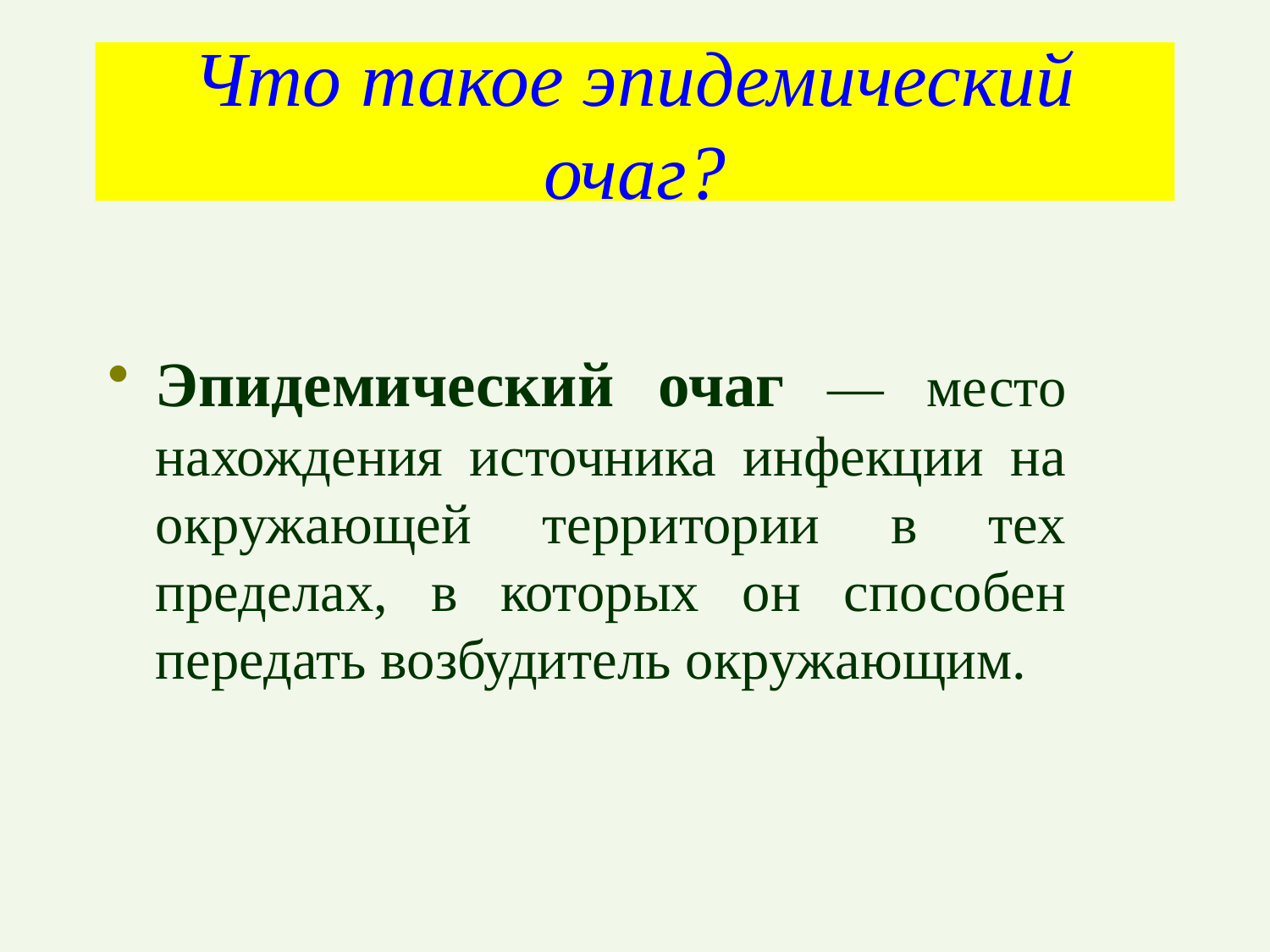

# Что такое эпидемический очаг?

Эпидемический очаг — место нахождения источника инфекции на окружающей территории в тех пределах, в которых он способен передать возбудитель окружающим.